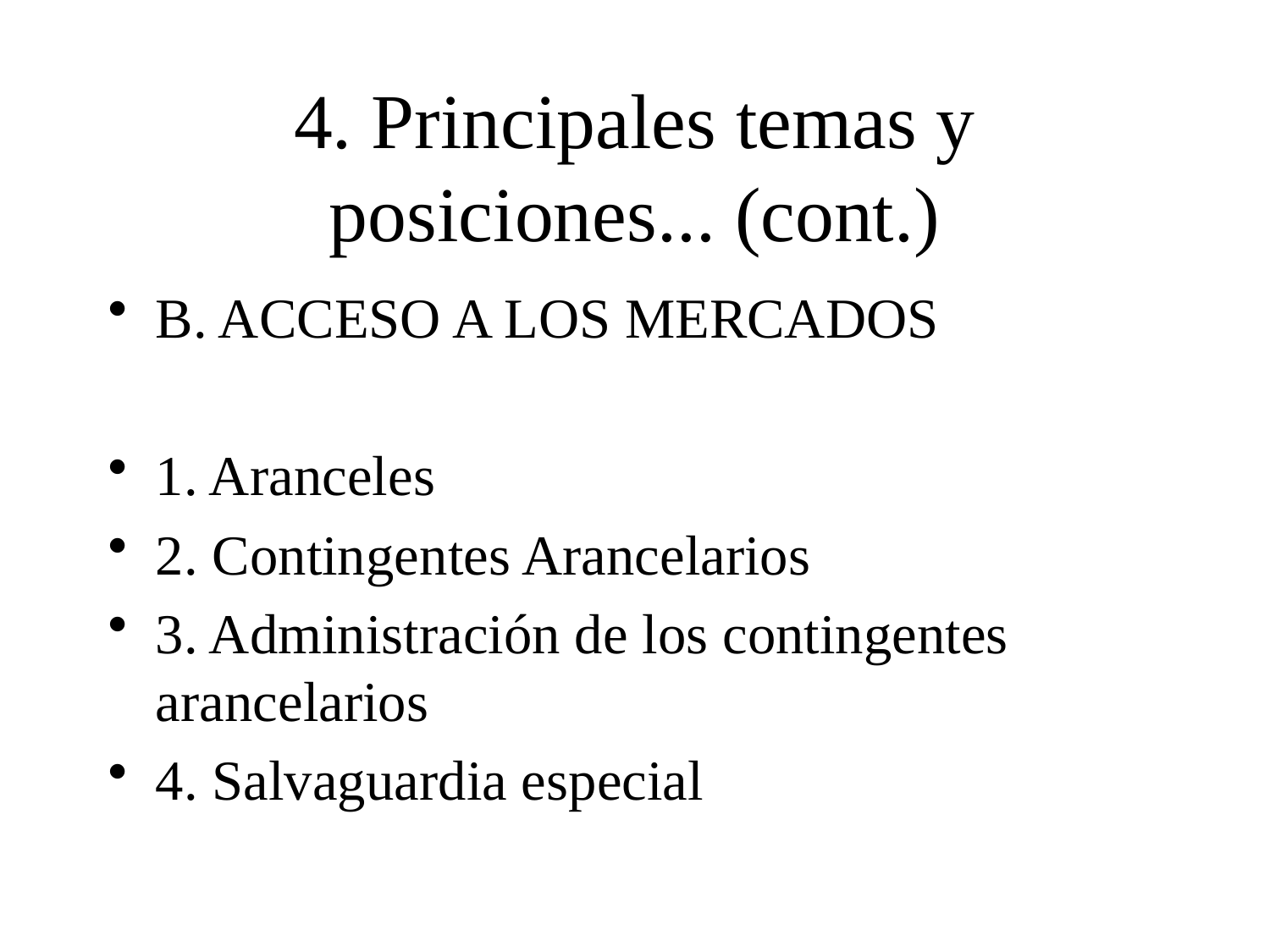

# 4. Principales temas y posiciones... (cont.)
B. ACCESO A LOS MERCADOS

1. Aranceles
2. Contingentes Arancelarios
3. Administración de los contingentes arancelarios
4. Salvaguardia especial